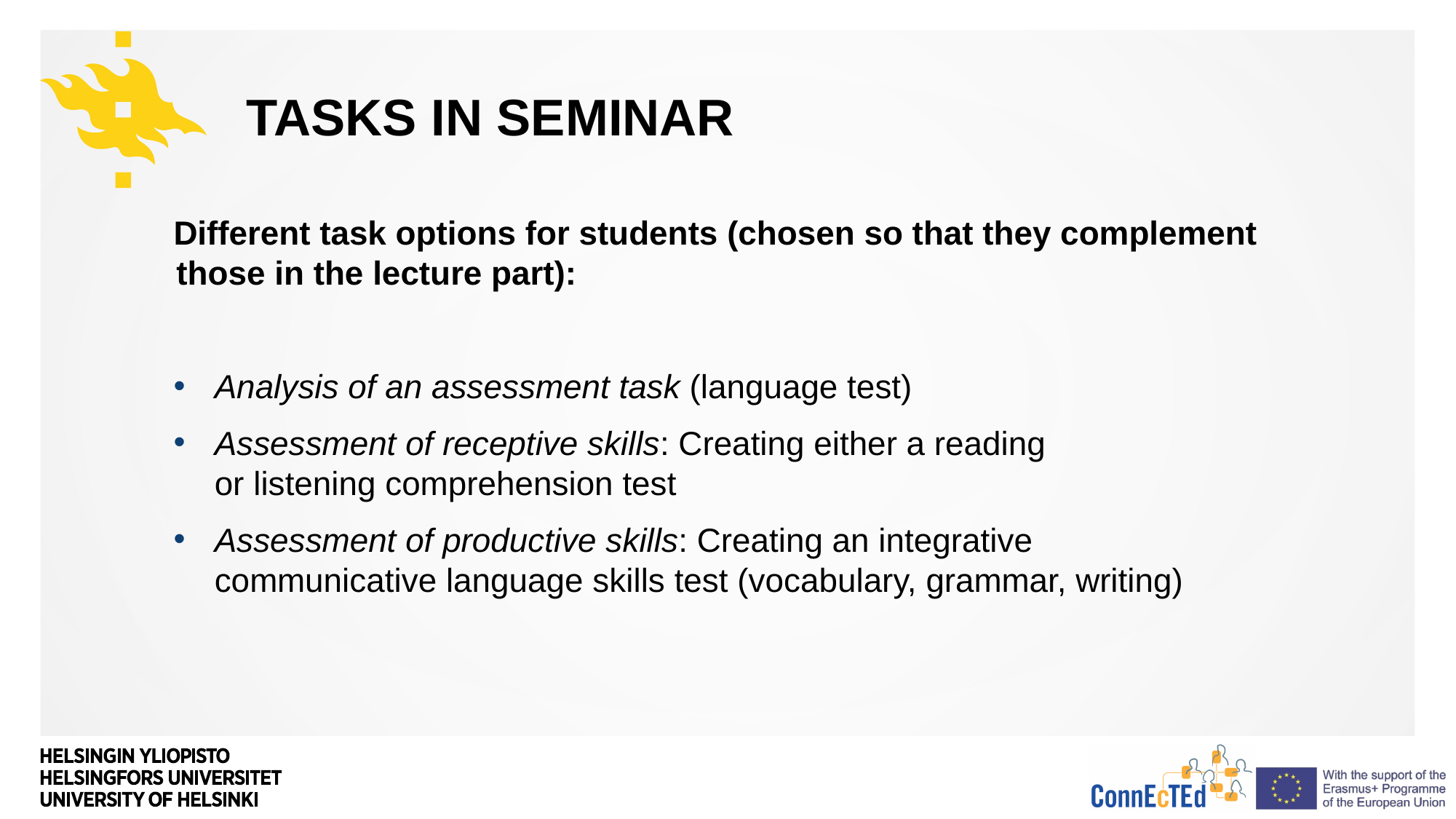

# TASKS IN SEMINAR
Different task options for students (chosen so that they complement those in the lecture part):

Analysis of an assessment task (language test)
Assessment of receptive skills: Creating either a reading or listening comprehension test
Assessment of productive skills: Creating an integrative communicative language skills test (vocabulary, grammar, writing)